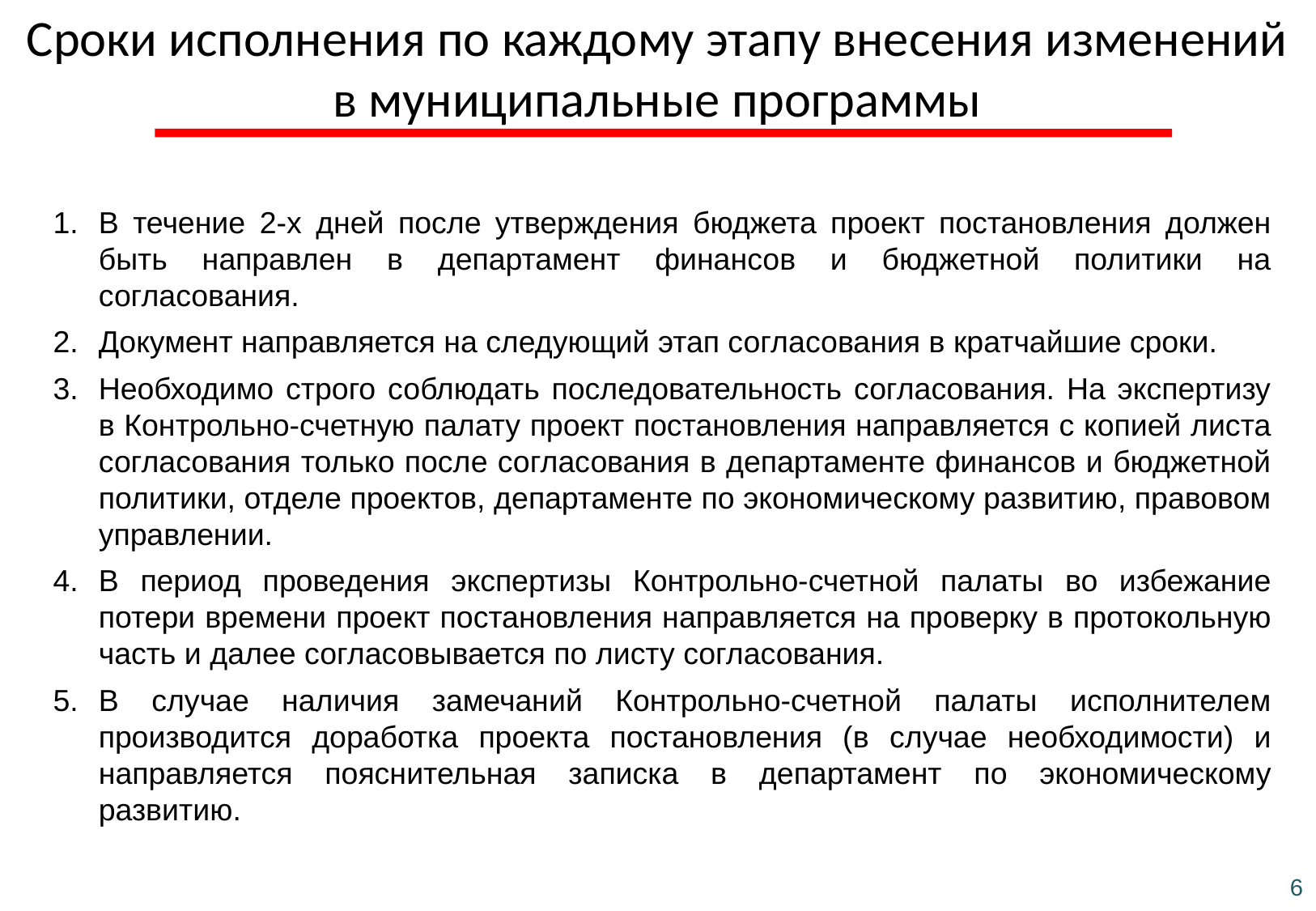

Сроки исполнения по каждому этапу внесения изменений в муниципальные программы
В течение 2-х дней после утверждения бюджета проект постановления должен быть направлен в департамент финансов и бюджетной политики на согласования.
Документ направляется на следующий этап согласования в кратчайшие сроки.
Необходимо строго соблюдать последовательность согласования. На экспертизу в Контрольно-счетную палату проект постановления направляется с копией листа согласования только после согласования в департаменте финансов и бюджетной политики, отделе проектов, департаменте по экономическому развитию, правовом управлении.
В период проведения экспертизы Контрольно-счетной палаты во избежание потери времени проект постановления направляется на проверку в протокольную часть и далее согласовывается по листу согласования.
В случае наличия замечаний Контрольно-счетной палаты исполнителем производится доработка проекта постановления (в случае необходимости) и направляется пояснительная записка в департамент по экономическому развитию.
6